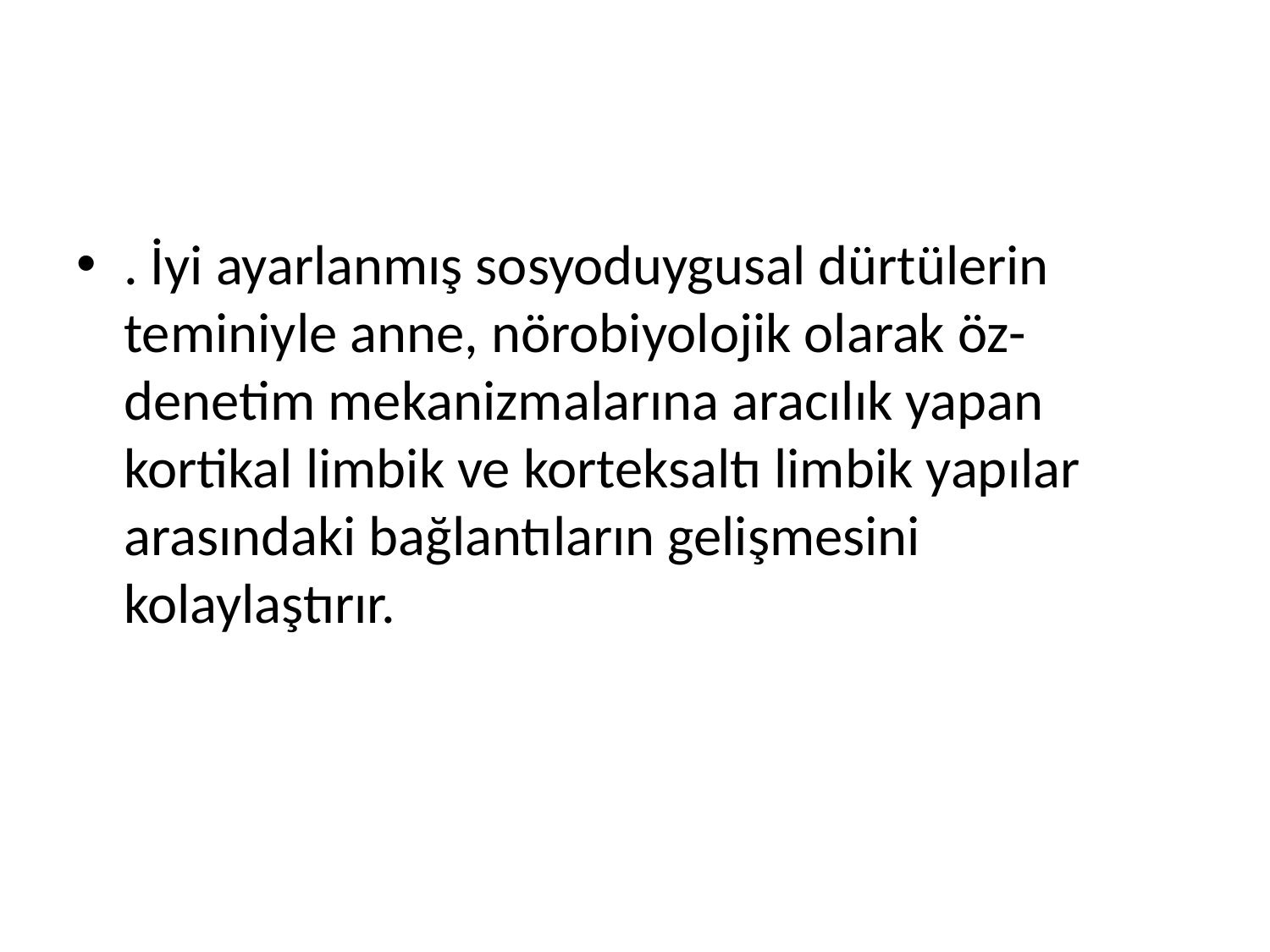

#
. İyi ayarlanmış sosyoduygusal dürtülerin teminiyle anne, nörobiyolojik olarak öz-denetim mekanizmalarına aracılık yapan kortikal limbik ve korteksaltı limbik yapılar arasındaki bağlantıların gelişmesini kolaylaştırır.